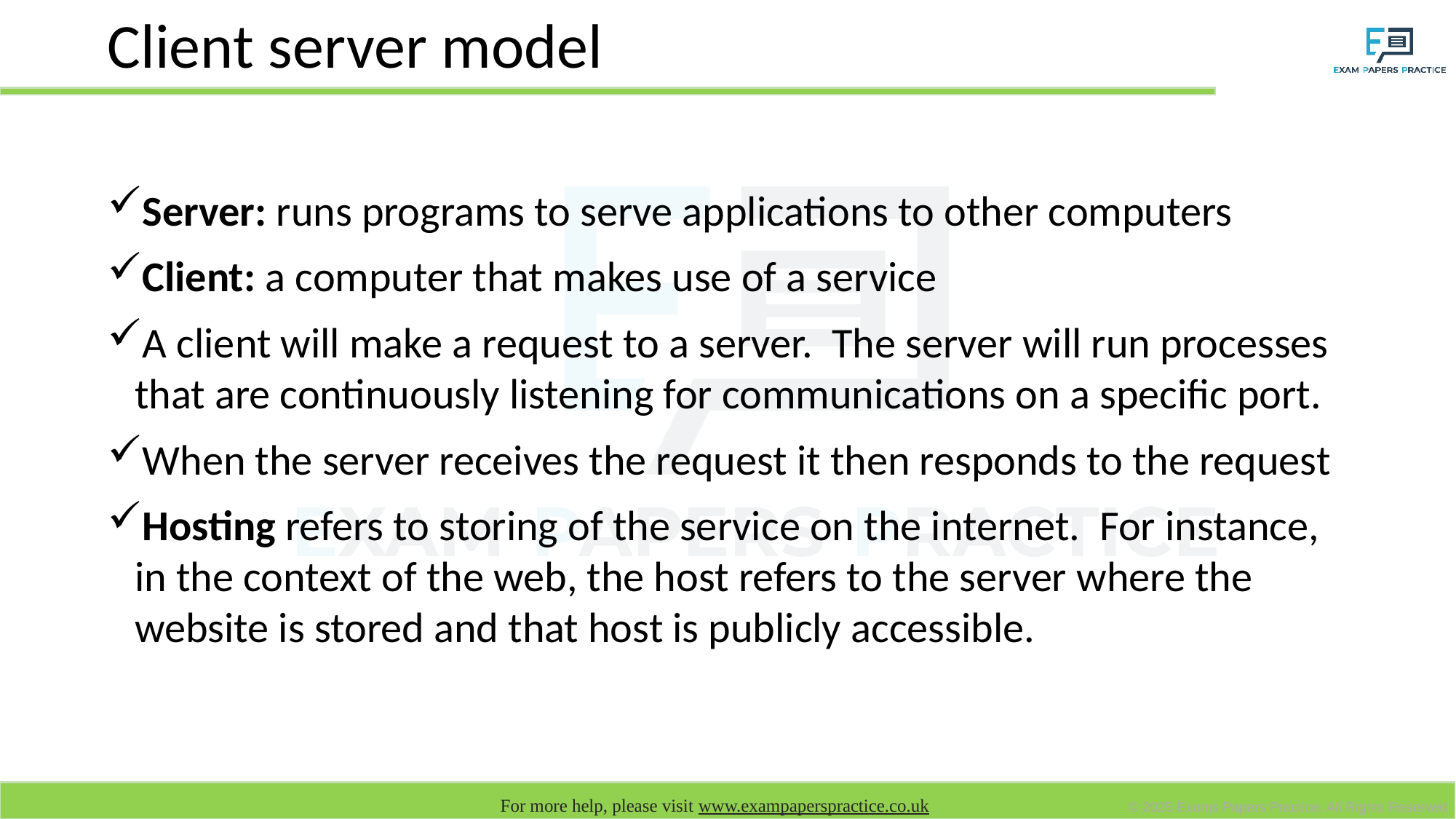

# Client server model
Server: runs programs to serve applications to other computers
Client: a computer that makes use of a service
A client will make a request to a server.  The server will run processes that are continuously listening for communications on a specific port.
When the server receives the request it then responds to the request
Hosting refers to storing of the service on the internet.  For instance, in the context of the web, the host refers to the server where the website is stored and that host is publicly accessible.